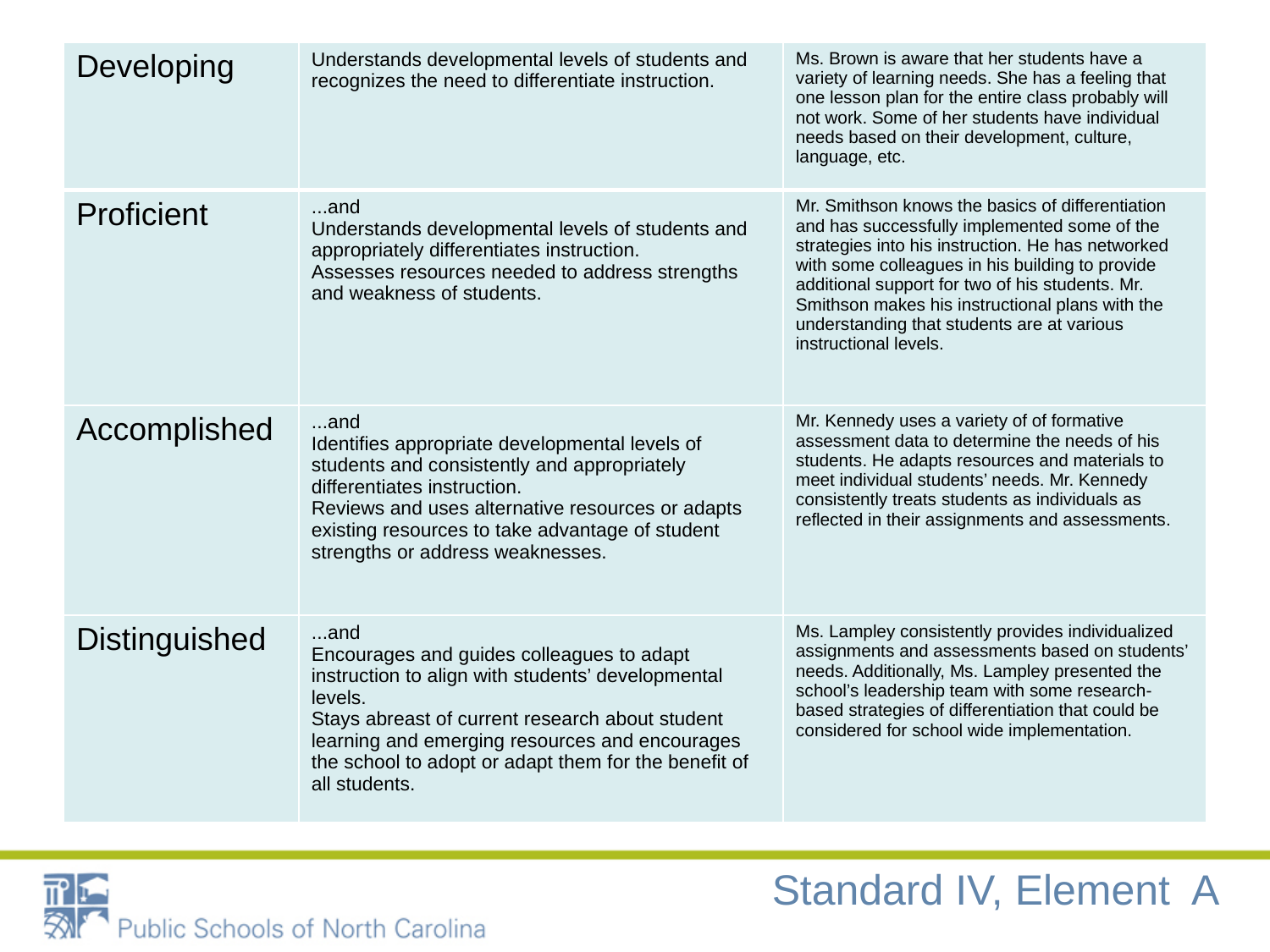

| Developing | Understands developmental levels of students and recognizes the need to differentiate instruction. | Ms. Brown is aware that her students have a variety of learning needs. She has a feeling that one lesson plan for the entire class probably will not work. Some of her students have individual needs based on their development, culture, language, etc. |
| --- | --- | --- |
| Proficient | ...and Understands developmental levels of students and appropriately differentiates instruction. Assesses resources needed to address strengths and weakness of students. | Mr. Smithson knows the basics of differentiation and has successfully implemented some of the strategies into his instruction. He has networked with some colleagues in his building to provide additional support for two of his students. Mr. Smithson makes his instructional plans with the understanding that students are at various instructional levels. |
| Accomplished | ...and Identifies appropriate developmental levels of students and consistently and appropriately differentiates instruction. Reviews and uses alternative resources or adapts existing resources to take advantage of student strengths or address weaknesses. | Mr. Kennedy uses a variety of of formative assessment data to determine the needs of his students. He adapts resources and materials to meet individual students’ needs. Mr. Kennedy consistently treats students as individuals as reflected in their assignments and assessments. |
| Distinguished | ...and Encourages and guides colleagues to adapt instruction to align with students’ developmental levels. Stays abreast of current research about student learning and emerging resources and encourages the school to adopt or adapt them for the benefit of all students. | Ms. Lampley consistently provides individualized assignments and assessments based on students’ needs. Additionally, Ms. Lampley presented the school’s leadership team with some research-based strategies of differentiation that could be considered for school wide implementation. |
Standard IV, Element  A